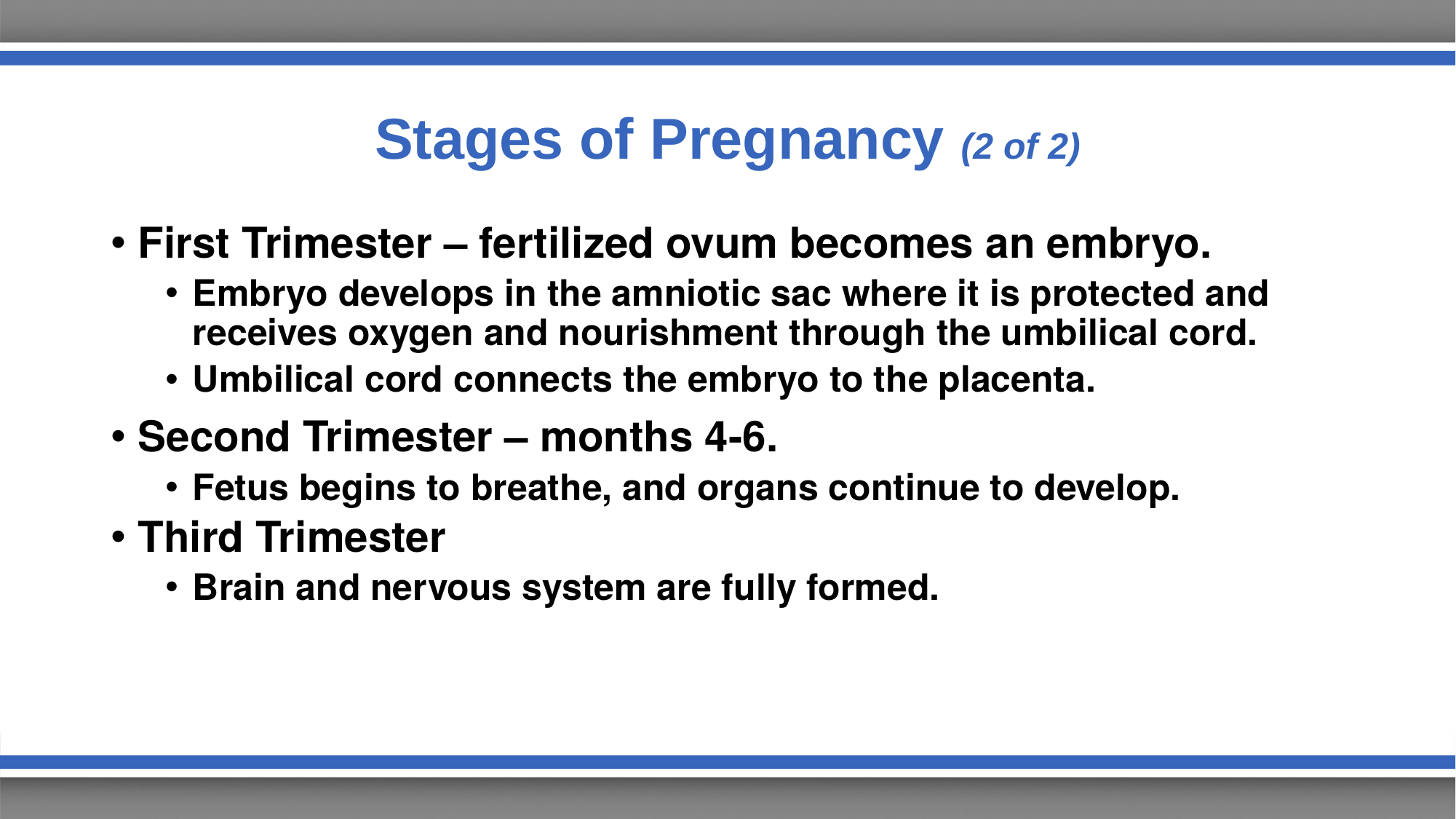

# Stages of Pregnancy (2 of 2)
First Trimester – fertilized ovum becomes an embryo.
Embryo develops in the amniotic sac where it is protected and receives oxygen and nourishment through the umbilical cord.
Umbilical cord connects the embryo to the placenta.
Second Trimester – months 4-6.
Fetus begins to breathe, and organs continue to develop.
Third Trimester
Brain and nervous system are fully formed.